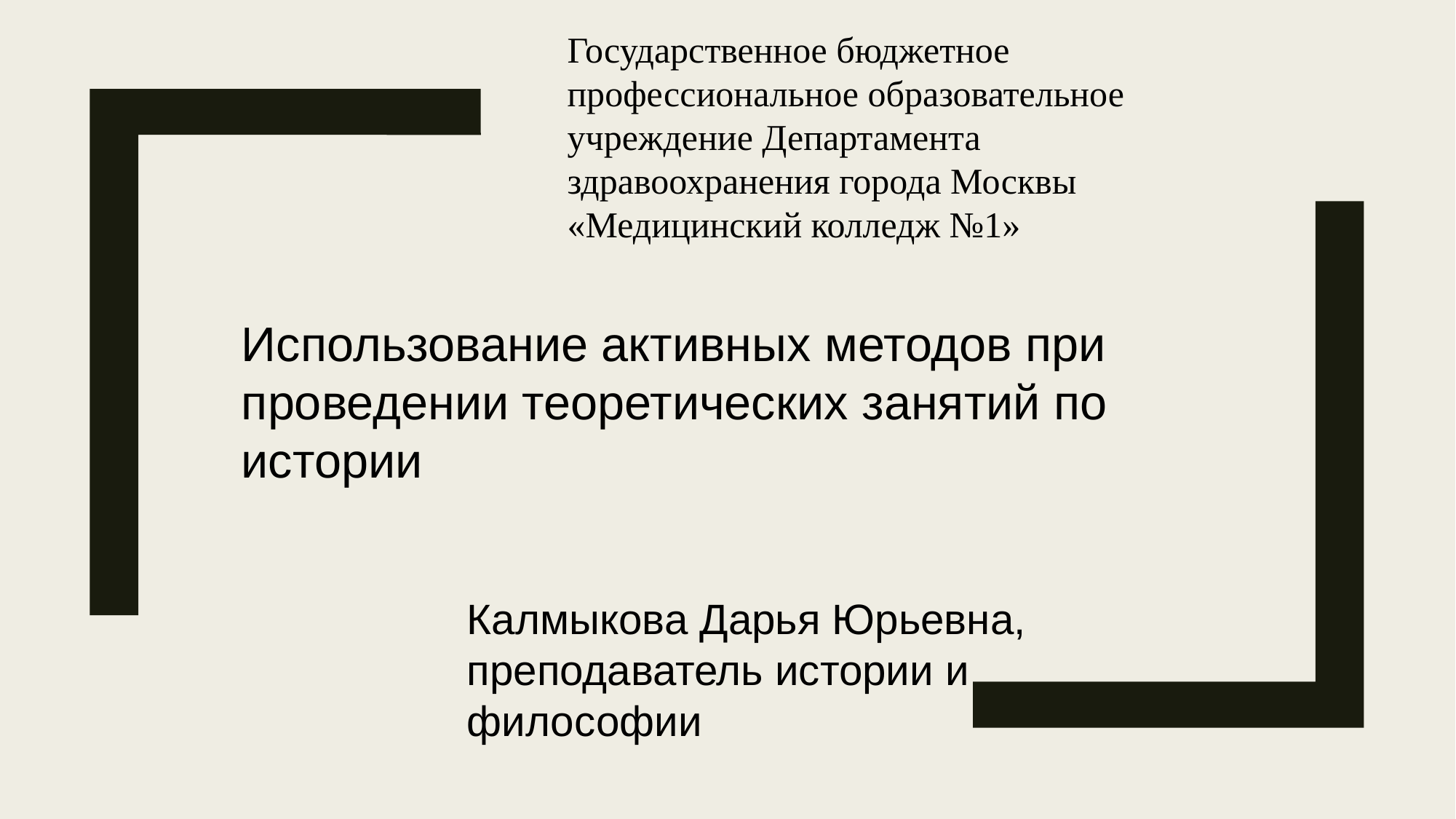

Государственное бюджетное профессиональное образовательное учреждение Департамента здравоохранения города Москвы 
«Медицинский колледж №1»
Использование активных методов при проведении теоретических занятий по истории
Калмыкова Дарья Юрьевна, преподаватель истории и философии